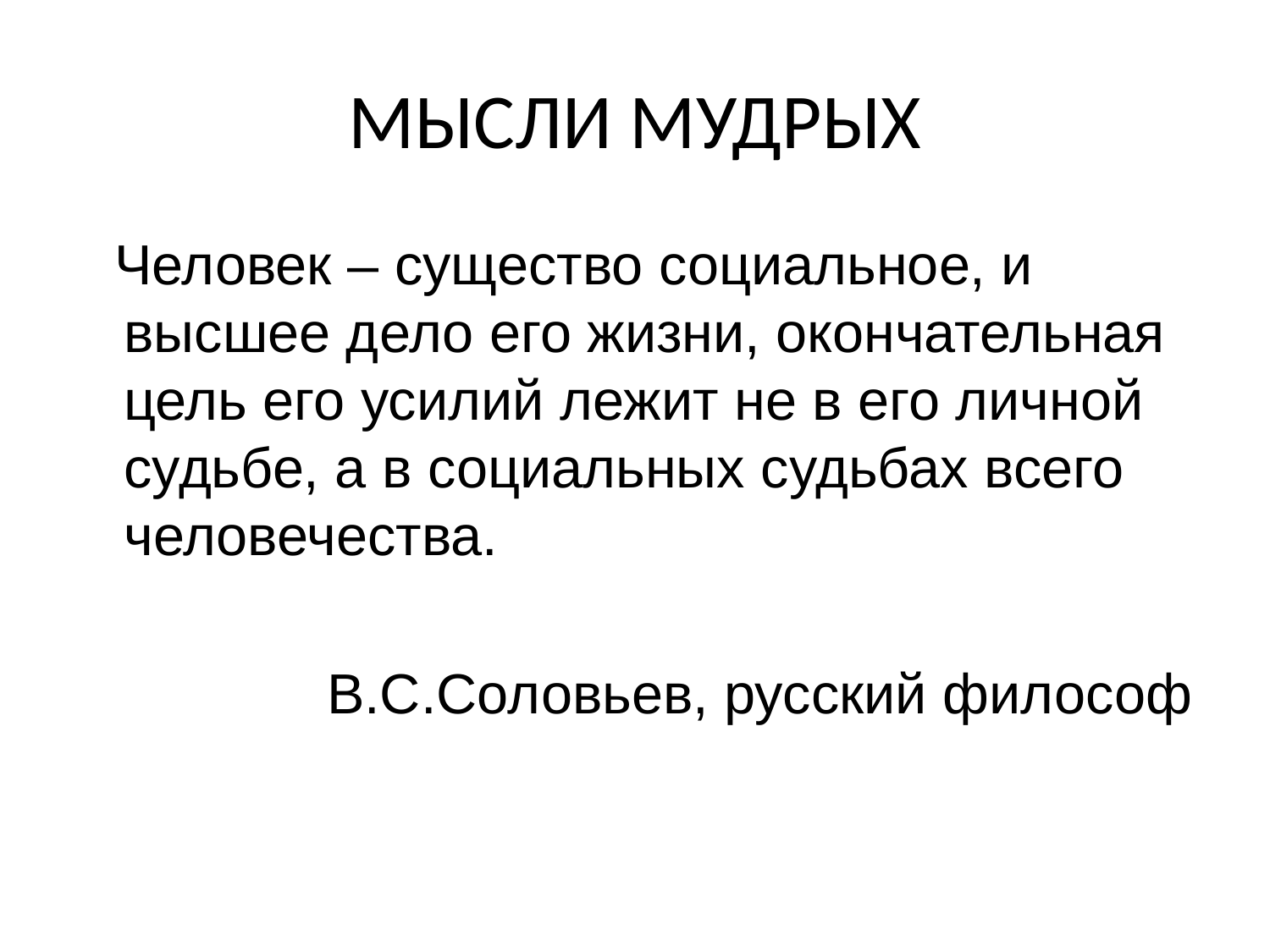

# МЫСЛИ МУДРЫХ
   Человек – существо социальное, и высшее дело его жизни, окончательная цель его усилий лежит не в его личной судьбе, а в социальных судьбах всего человечества.

                В.С.Соловьев, русский философ